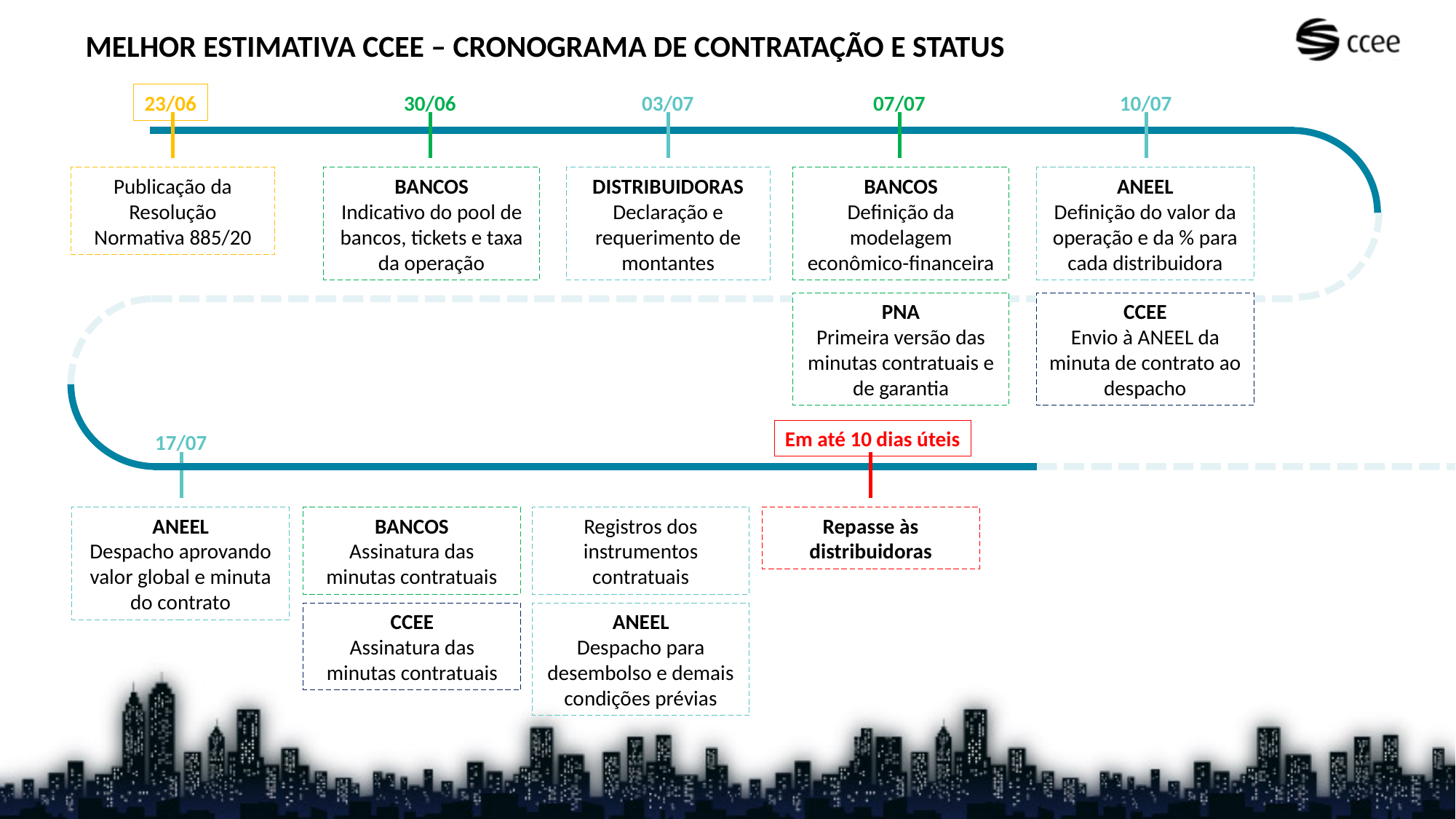

MELHOR ESTIMATIVA CCEE – CRONOGRAMA DE CONTRATAÇÃO E STATUS
23/06
30/06
03/07
07/07
10/07

Publicação da Resolução Normativa 885/20
BANCOS
Indicativo do pool de bancos, tickets e taxa da operação
DISTRIBUIDORAS
Declaração e requerimento de montantes
BANCOS
Definição da modelagem econômico-financeira
ANEEL
Definição do valor da operação e da % para cada distribuidora
PNA
Primeira versão das minutas contratuais e de garantia
CCEE
Envio à ANEEL da minuta de contrato ao despacho

Em até 10 dias úteis
17/07
ANEEL
Despacho aprovando valor global e minuta do contrato
BANCOS
Assinatura das minutas contratuais
Registros dos instrumentos contratuais
Repasse às distribuidoras
CCEE
Assinatura das minutas contratuais
ANEEL
Despacho para desembolso e demais condições prévias